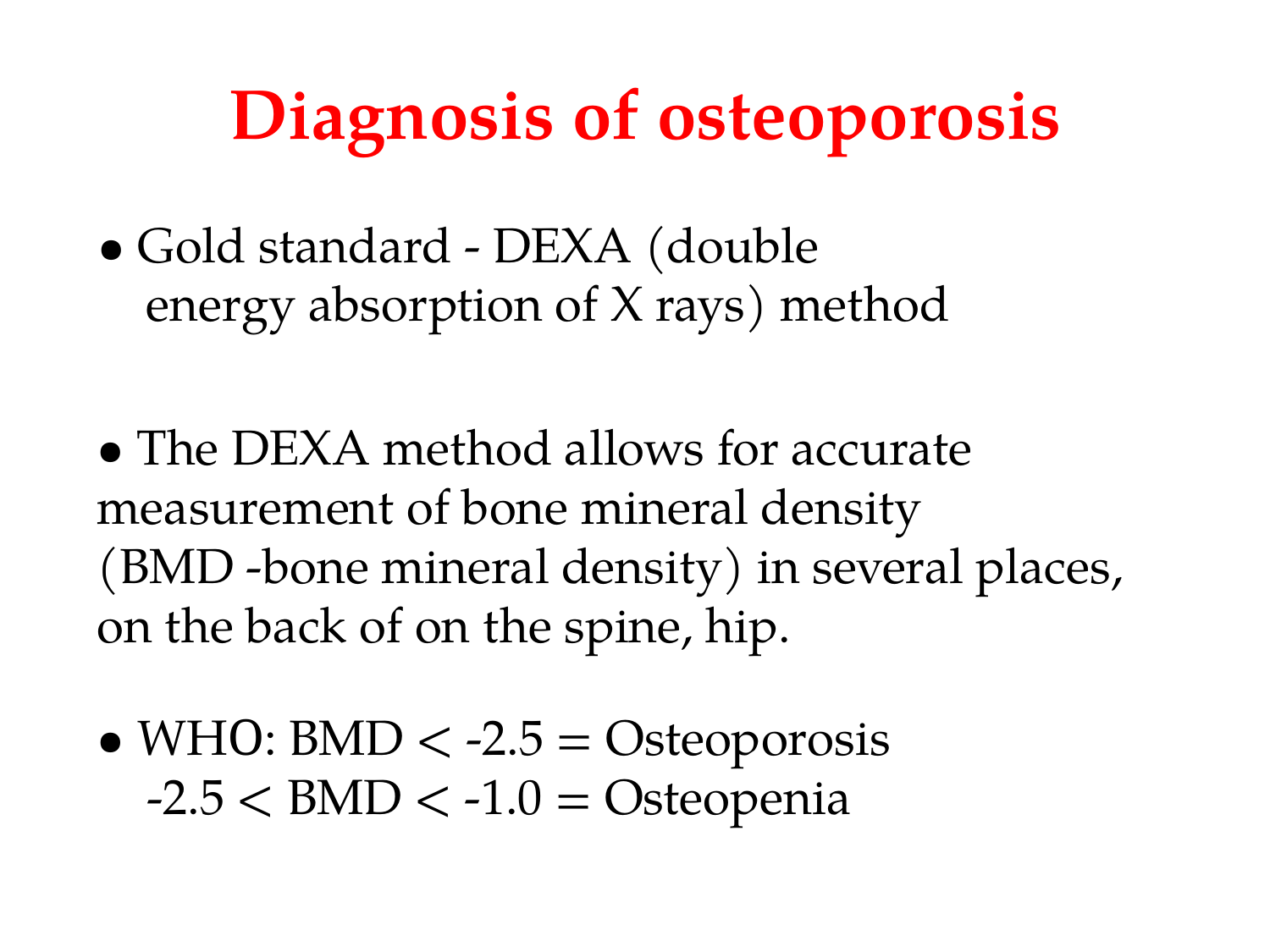

Diagnosis of osteoporosis

• Gold standard - DEXA (double

energy absorption of X rays) method

• The DEXA method allows for accurate
measurement of bone mineral density
(BMD -bone mineral density) in several places,
on the back of on the spine, hip.

• WHО: BMD < -2.5 = Osteoporosis
    -2.5 < BMD < -1.0 = Osteopenia